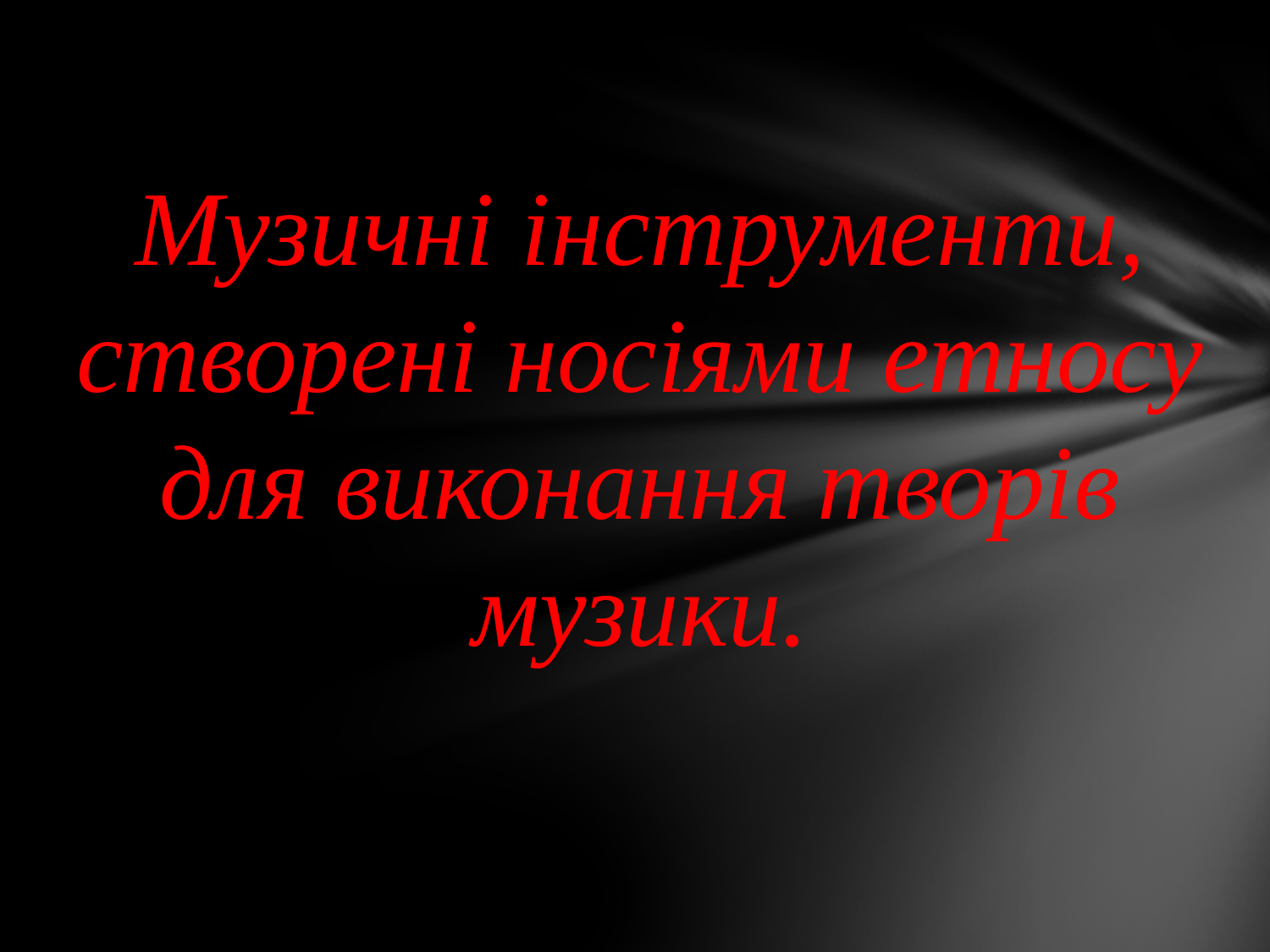

Музичні інструменти, створені носіями етносу для виконання творів музики.